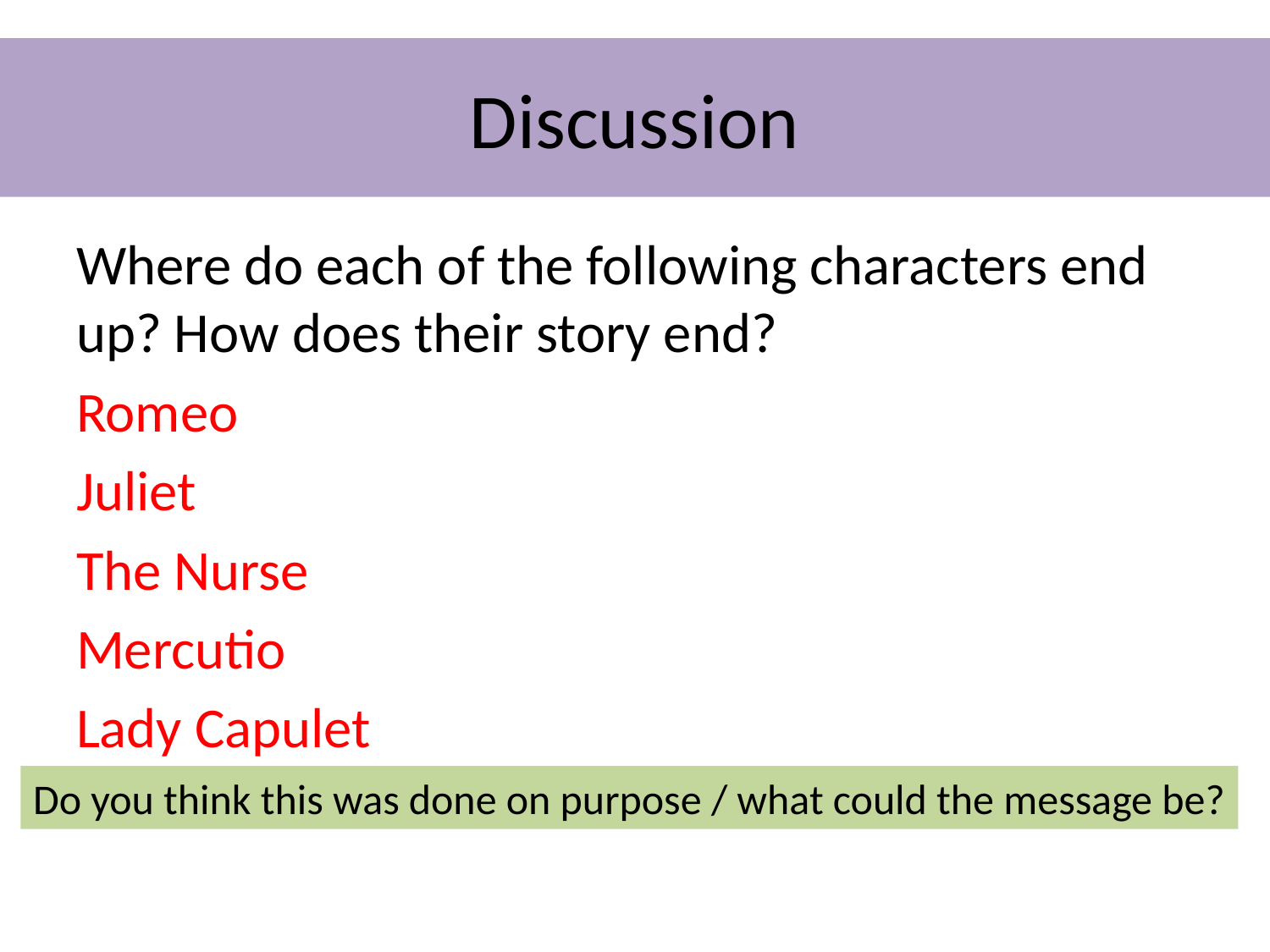

# Discussion
Where do each of the following characters end up? How does their story end?
Romeo
Juliet
The Nurse
Mercutio
Lady Capulet

Do you think this was done on purpose / what could the message be?